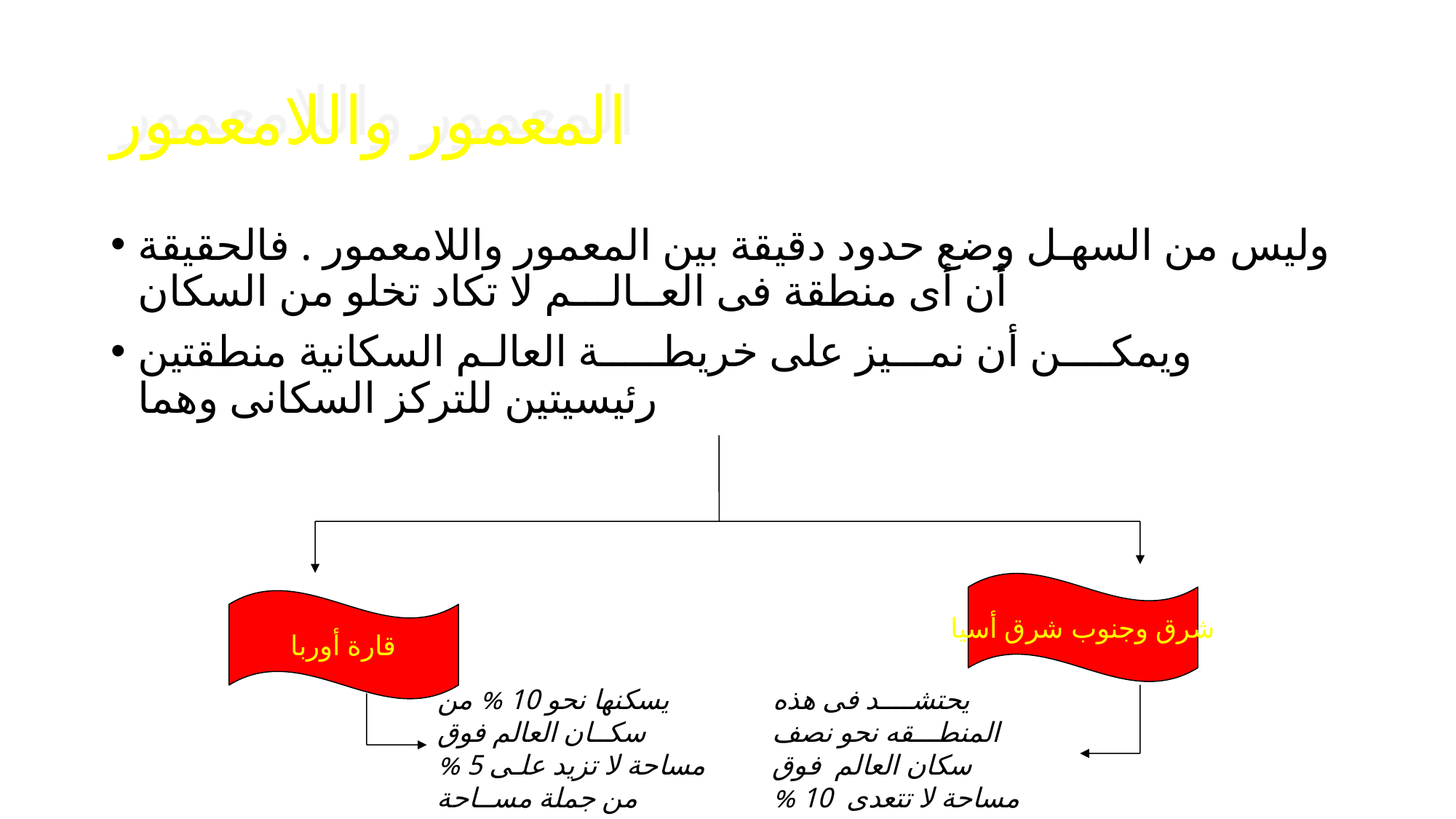

# المعمور واللامعمور
وليس من السهـل وضع حدود دقيقة بين المعمور واللامعمور . فالحقيقة أن أى منطقة فى العــالـــم لا تكاد تخلو من السكان
ويمكــــن أن نمـــيز على خريطـــــة العالـم السكانية منطقتين رئيسيتين للتركز السكانى وهما

 شرق وجنوب شرق أسيا
قارة أوربا
يسكنها نحو 10 % من سكــان العالم فوق مساحة لا تزيد علـى 5 % من جملة مســاحة اليابس المعمور
يحتشــــد فى هذه المنطـــقه نحو نصف سكان العالم  فوق مساحة لا تتعدى  10 % من مساحـــــة المعمور